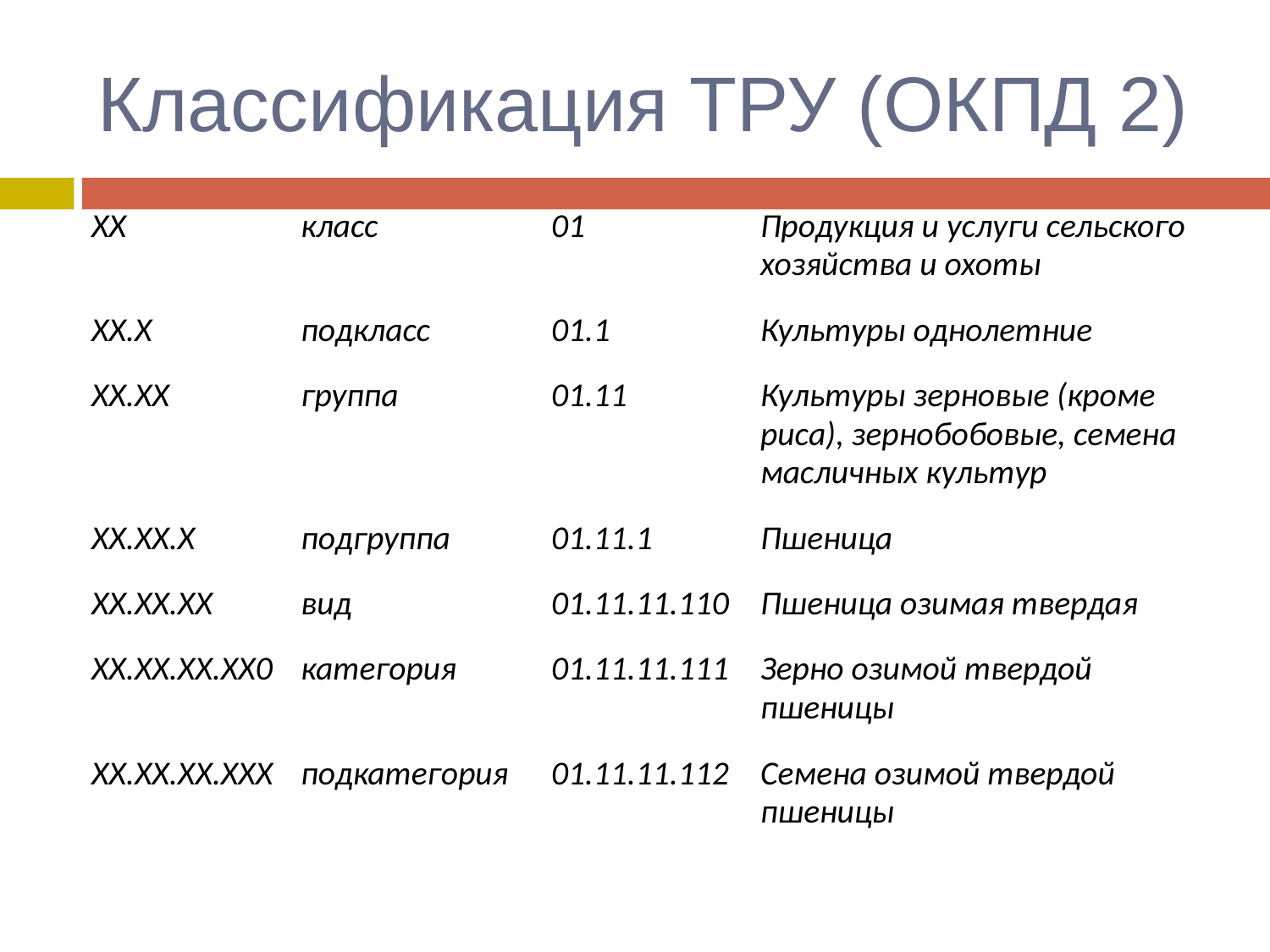

# Классификация ТРУ (ОКПД 2)
| XX | класс | 01 | Продукция и услуги сельского хозяйства и охоты |
| --- | --- | --- | --- |
| XX.X | подкласс | 01.1 | Культуры однолетние |
| XX.XX | группа | 01.11 | Культуры зерновые (кроме риса), зернобобовые, семена масличных культур |
| XX.XX.X | подгруппа | 01.11.1 | Пшеница |
| XX.XX.XX | вид | 01.11.11.110 | Пшеница озимая твердая |
| XX.XX.XX.XX0 | категория | 01.11.11.111 | Зерно озимой твердой пшеницы |
| XX.XX.XX.XXX | подкатегория | 01.11.11.112 | Семена озимой твердой пшеницы |